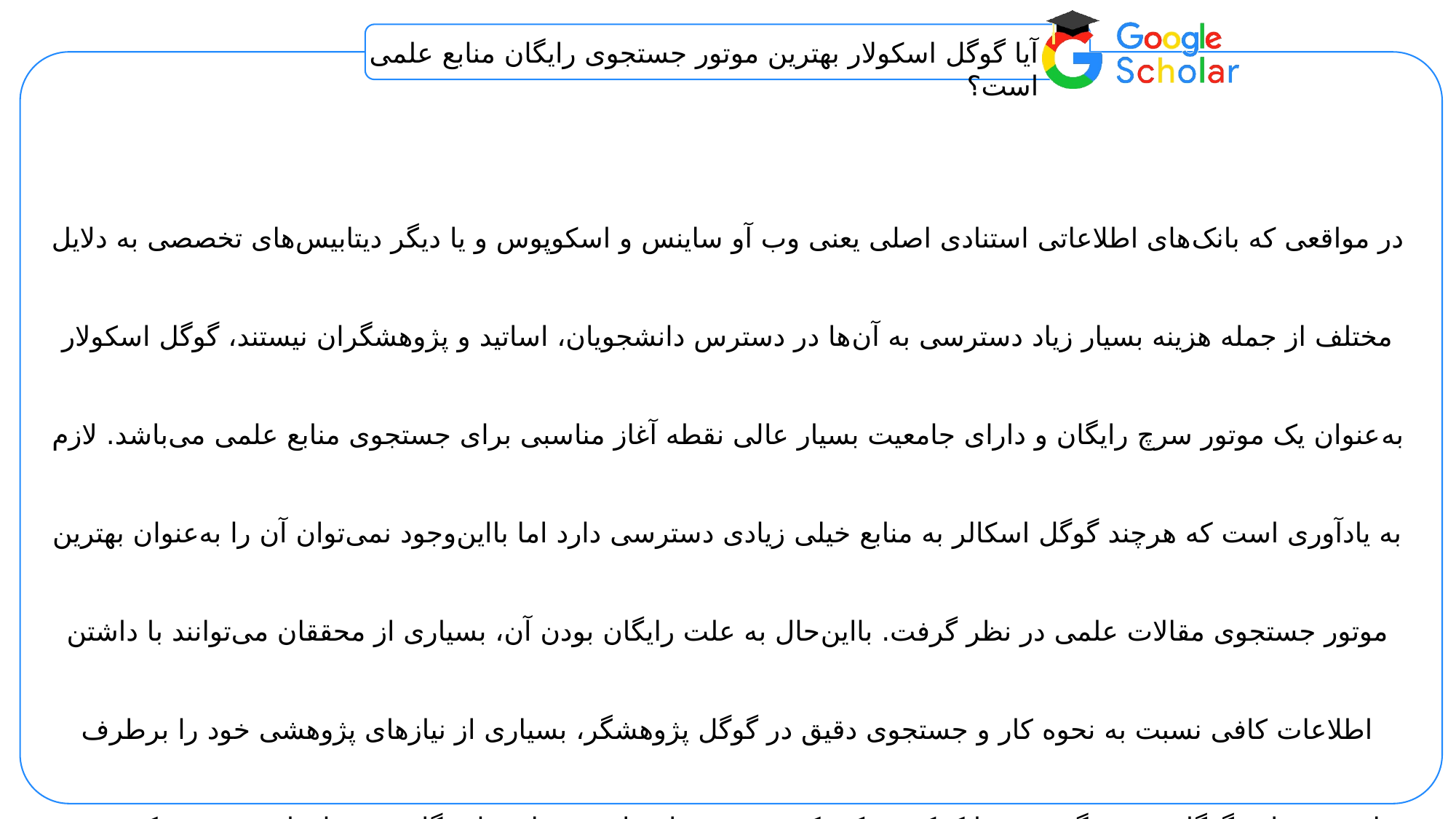

آیا گوگل اسکولار بهترین موتور جستجوی رایگان منابع علمی است؟
در مواقعی که بانک‌های اطلاعاتی استنادی اصلی یعنی وب آو ساینس و اسکوپوس و یا دیگر دیتابیس‌های تخصصی به دلایل مختلف از جمله هزینه بسیار زیاد دسترسی به آن‌ها در دسترس دانشجویان، اساتید و پژوهشگران نیستند، گوگل اسکولار به‌عنوان یک موتور سرچ رایگان و دارای جامعیت بسیار عالی نقطه آغاز مناسبی برای جستجوی منابع علمی می‌باشد. لازم به یادآوری است که هرچند گوگل اسکالر به منابع خیلی زیادی دسترسی دارد اما بااین‌وجود نمی‌توان آن را به‌عنوان بهترین موتور جستجوی مقالات علمی در نظر گرفت. بااین‌حال به علت رایگان بودن آن، بسیاری از محققان می‌توانند با داشتن اطلاعات کافی نسبت به نحوه کار و جستجوی دقیق در گوگل پژوهشگر، بسیاری از نیازهای پژوهشی خود را برطرف نمایند. در واقع گوگل پژوهشگر به شما کمک می‌کند که در بین دنیایی از تحقیقات دانشگاهی و سازمانی جستجو کرده و به اطلاعات مرتبط با فیلد کاری، پژوهشی و تحصیلی خود دست پیدا کنید.